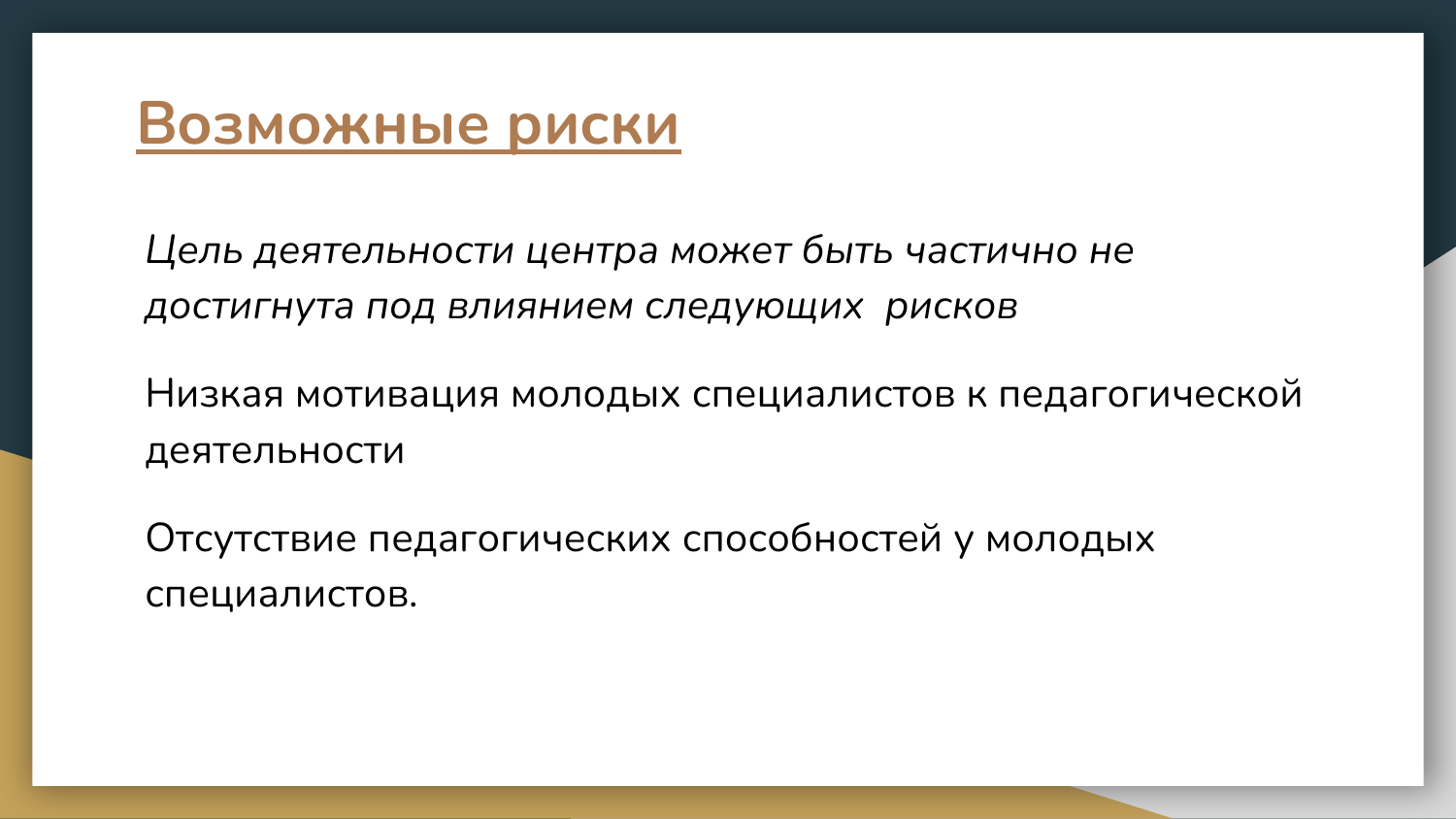

# Возможные риски
Цель деятельности центра может быть частично не достигнута под влиянием следующих  рисков
Низкая мотивация молодых специалистов к педагогической деятельности
Отсутствие педагогических способностей у молодых специалистов.